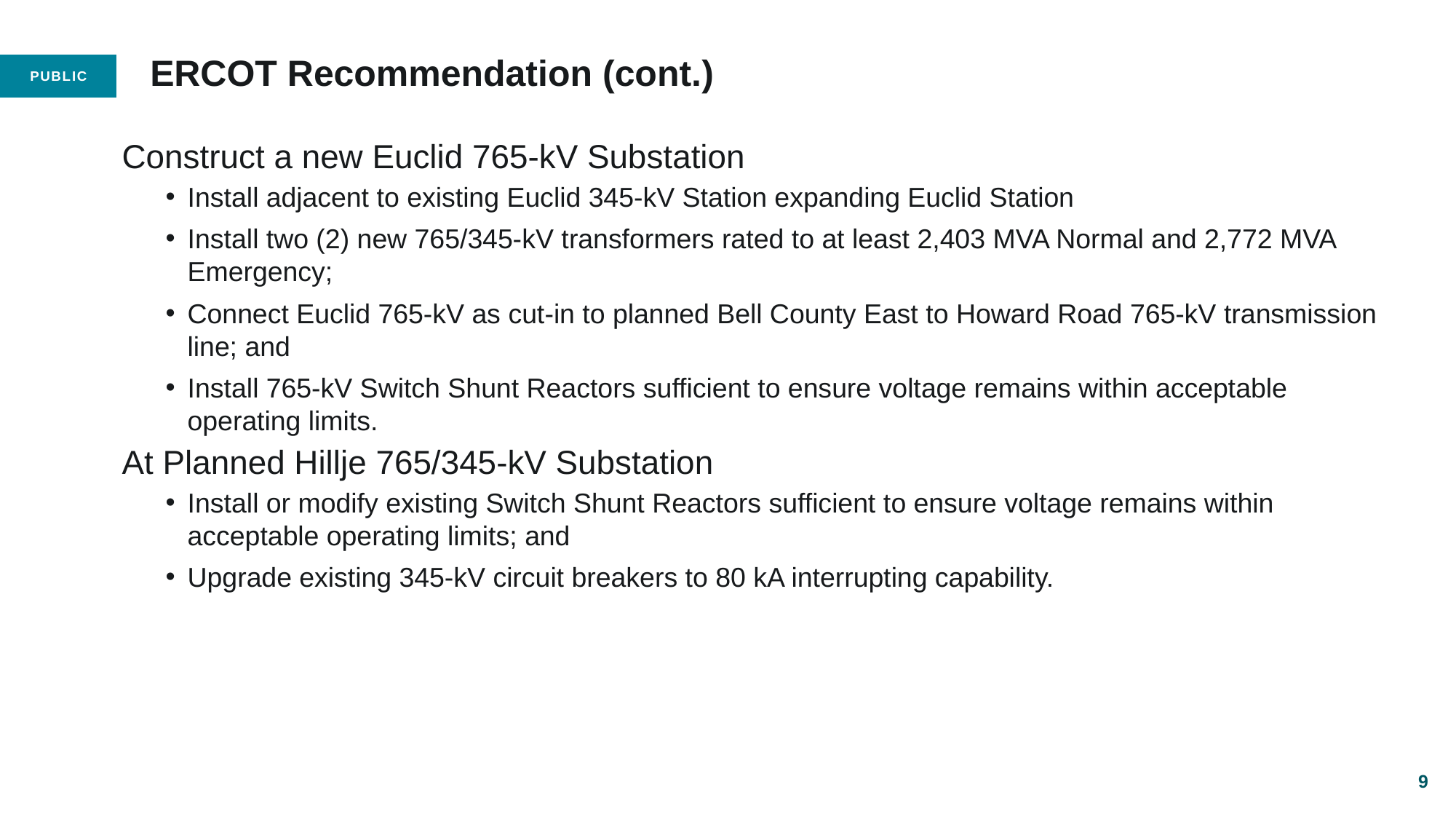

# ERCOT Recommendation (cont.)
Construct a new Euclid 765-kV Substation
Install adjacent to existing Euclid 345-kV Station expanding Euclid Station
Install two (2) new 765/345-kV transformers rated to at least 2,403 MVA Normal and 2,772 MVA Emergency;
Connect Euclid 765-kV as cut-in to planned Bell County East to Howard Road 765-kV transmission line; and
Install 765-kV Switch Shunt Reactors sufficient to ensure voltage remains within acceptable operating limits.
At Planned Hillje 765/345-kV Substation
Install or modify existing Switch Shunt Reactors sufficient to ensure voltage remains within acceptable operating limits; and
Upgrade existing 345-kV circuit breakers to 80 kA interrupting capability.
9